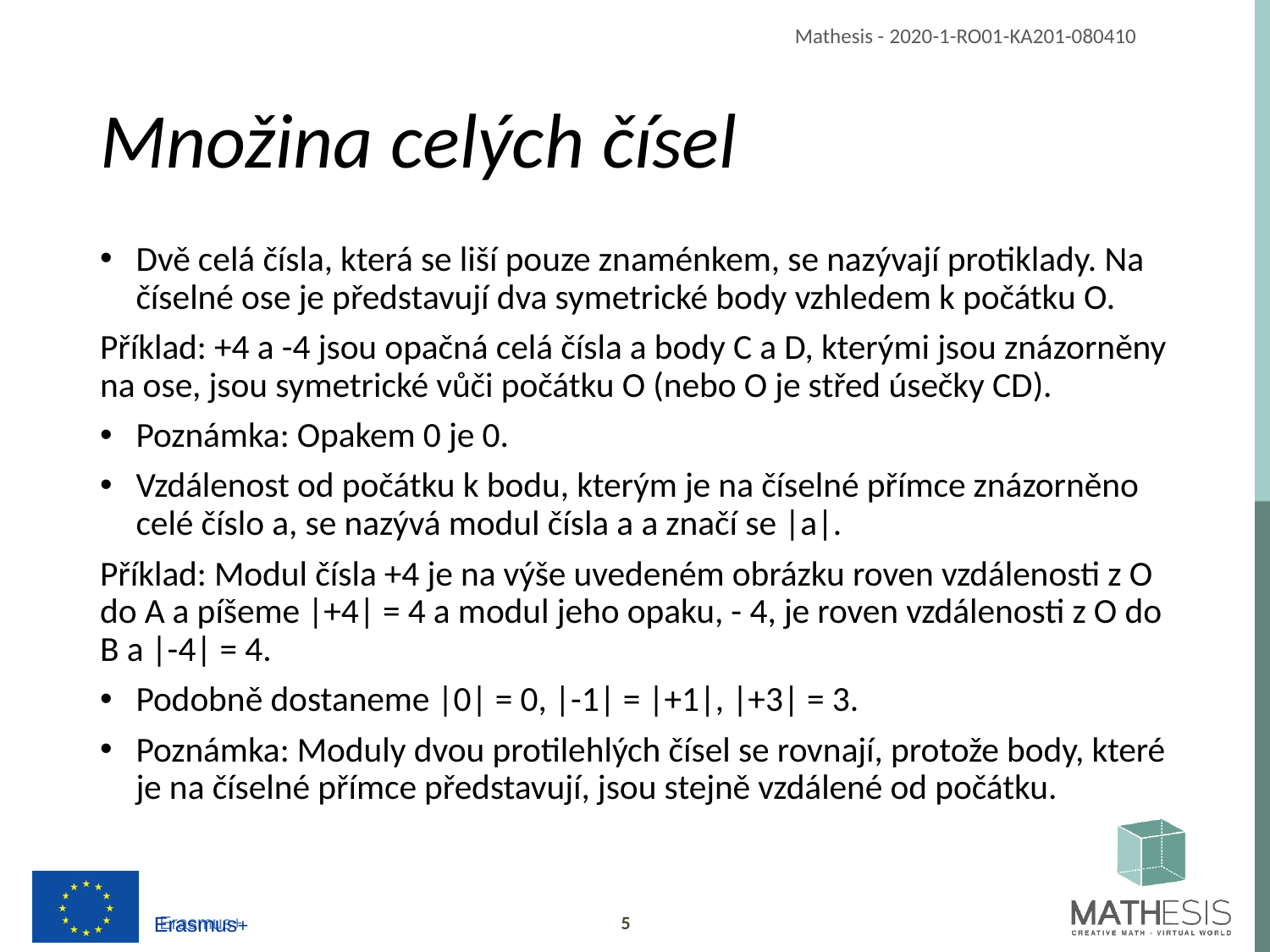

# Množina celých čísel
Dvě celá čísla, která se liší pouze znaménkem, se nazývají protiklady. Na číselné ose je představují dva symetrické body vzhledem k počátku O.
Příklad: +4 a -4 jsou opačná celá čísla a body C a D, kterými jsou znázorněny na ose, jsou symetrické vůči počátku O (nebo O je střed úsečky CD).
Poznámka: Opakem 0 je 0.
Vzdálenost od počátku k bodu, kterým je na číselné přímce znázorněno celé číslo a, se nazývá modul čísla a a značí se |a|.
Příklad: Modul čísla +4 je na výše uvedeném obrázku roven vzdálenosti z O do A a píšeme |+4| = 4 a modul jeho opaku, - 4, je roven vzdálenosti z O do B a |-4| = 4.
Podobně dostaneme |0| = 0, |-1| = |+1|, |+3| = 3.
Poznámka: Moduly dvou protilehlých čísel se rovnají, protože body, které je na číselné přímce představují, jsou stejně vzdálené od počátku.